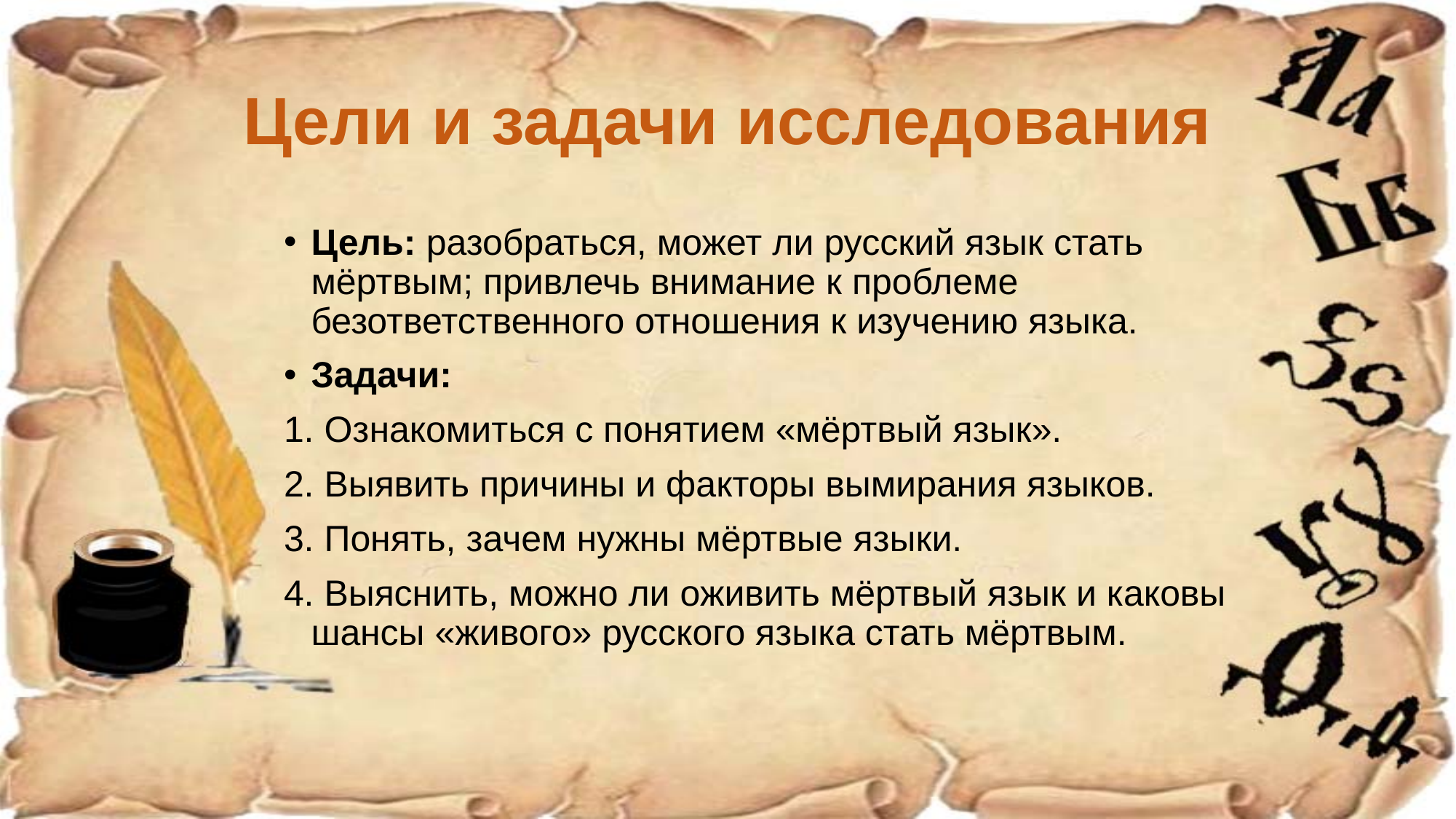

# Цели и задачи исследования
Цель: разобраться, может ли русский язык стать мёртвым; привлечь внимание к проблеме безответственного отношения к изучению языка.
Задачи:
1. Ознакомиться с понятием «мёртвый язык».
2. Выявить причины и факторы вымирания языков.
3. Понять, зачем нужны мёртвые языки.
4. Выяснить, можно ли оживить мёртвый язык и каковы шансы «живого» русского языка стать мёртвым.